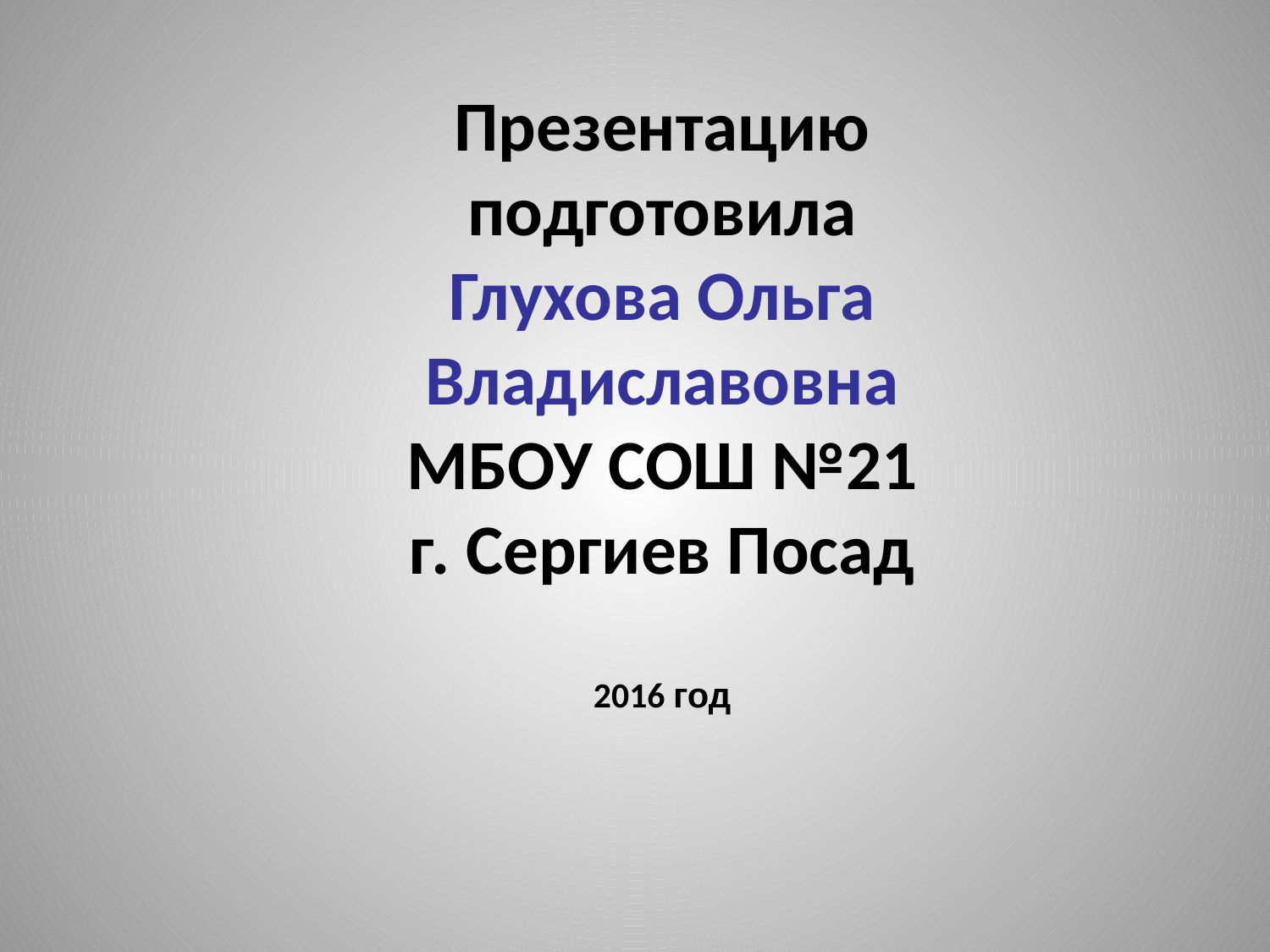

Презентацию подготовила
Глухова Ольга Владиславовна
МБОУ СОШ №21
г. Сергиев Посад
2016 год